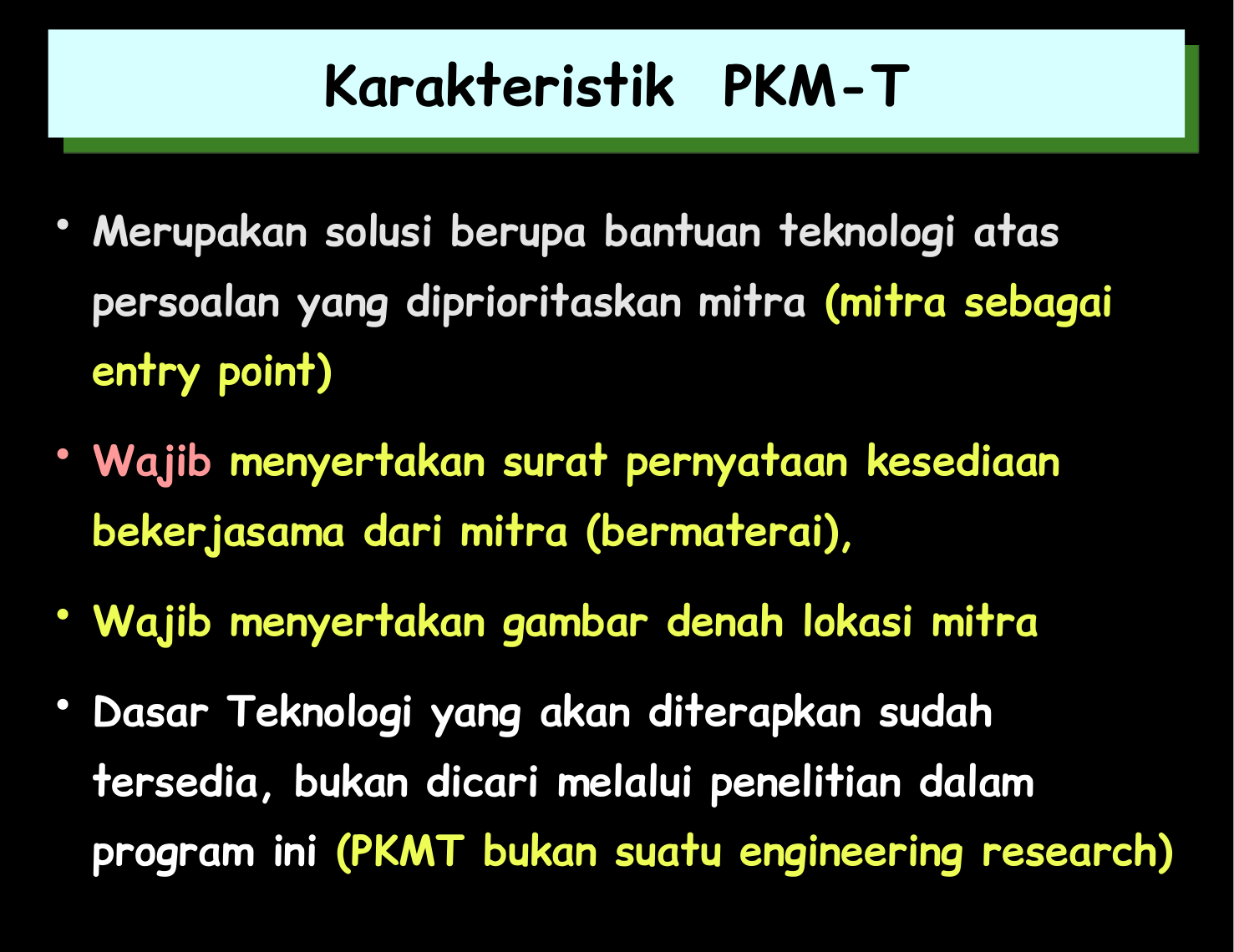

Karakteristik  PKM-T
Merupakan solusi berupa bantuan teknologi atas persoalan yang diprioritaskan mitra (mitra sebagai entry point)
Wajib menyertakan surat pernyataan kesediaan bekerjasama dari mitra (bermaterai),
Wajib menyertakan gambar denah lokasi mitra
Dasar Teknologi yang akan diterapkan sudah tersedia, bukan dicari melalui penelitian dalam program ini (PKMT bukan suatu engineering research)